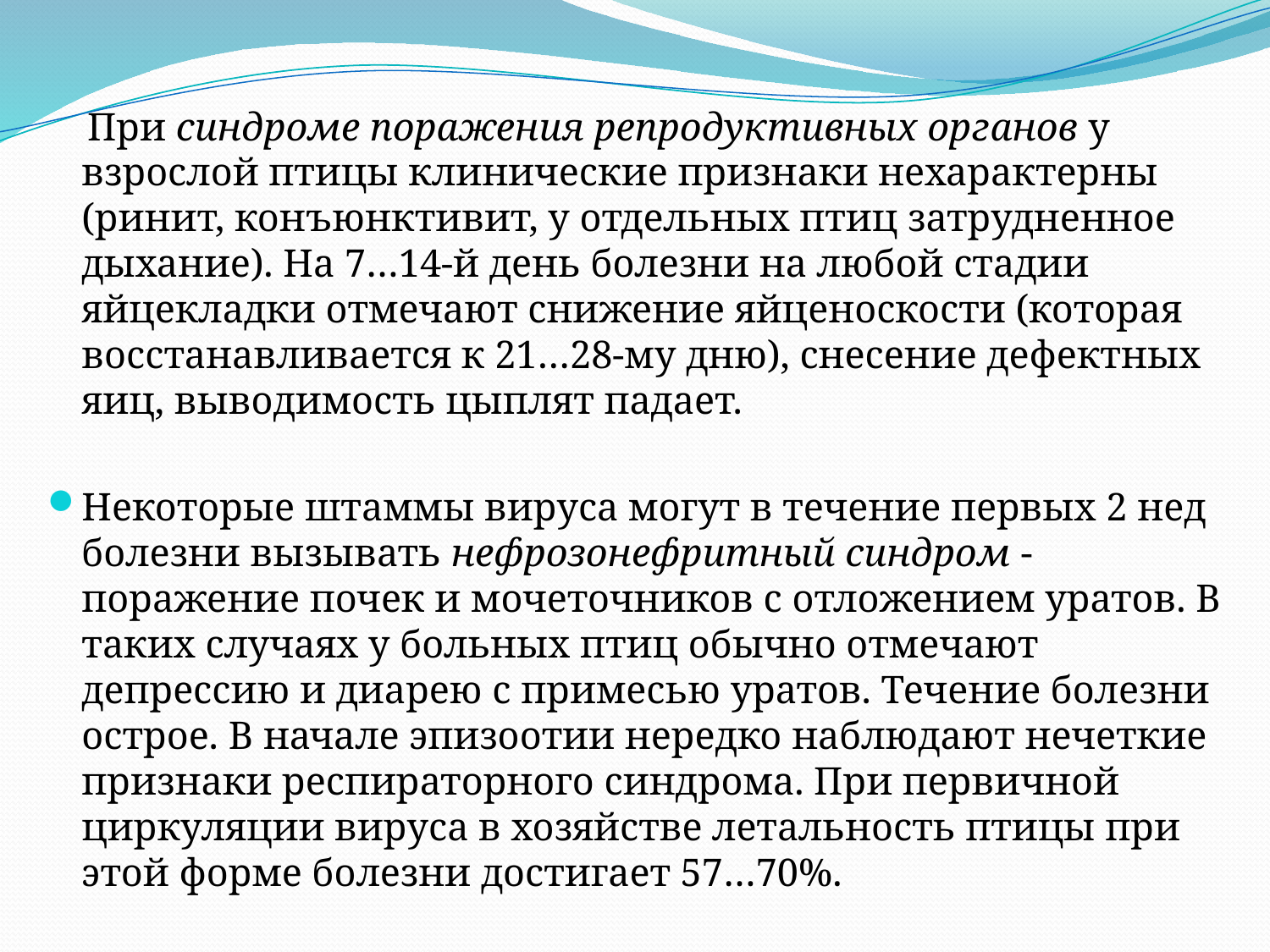

При синдроме поражения репродуктивных органов у взрослой птицы клинические признаки нехарактерны (ринит, конъюнктивит, у отдельных птиц затрудненное дыхание). На 7…14-й день болезни на любой стадии яйцекладки отмечают снижение яйценоскости (которая восстанавливается к 21…28-му дню), снесение дефектных яиц, выводимость цыплят падает.

Некоторые штаммы вируса могут в течение первых 2 нед болезни вызывать нефрозонефритный синдром - поражение почек и мочеточников с отложением уратов. В таких случаях у больных птиц обычно отмечают депрессию и диарею с примесью уратов. Течение болезни острое. В начале эпизоотии нередко наблюдают нечеткие признаки респираторного синдрома. При первичной циркуляции вируса в хозяйстве летальность птицы при этой форме болезни достигает 57…70%.